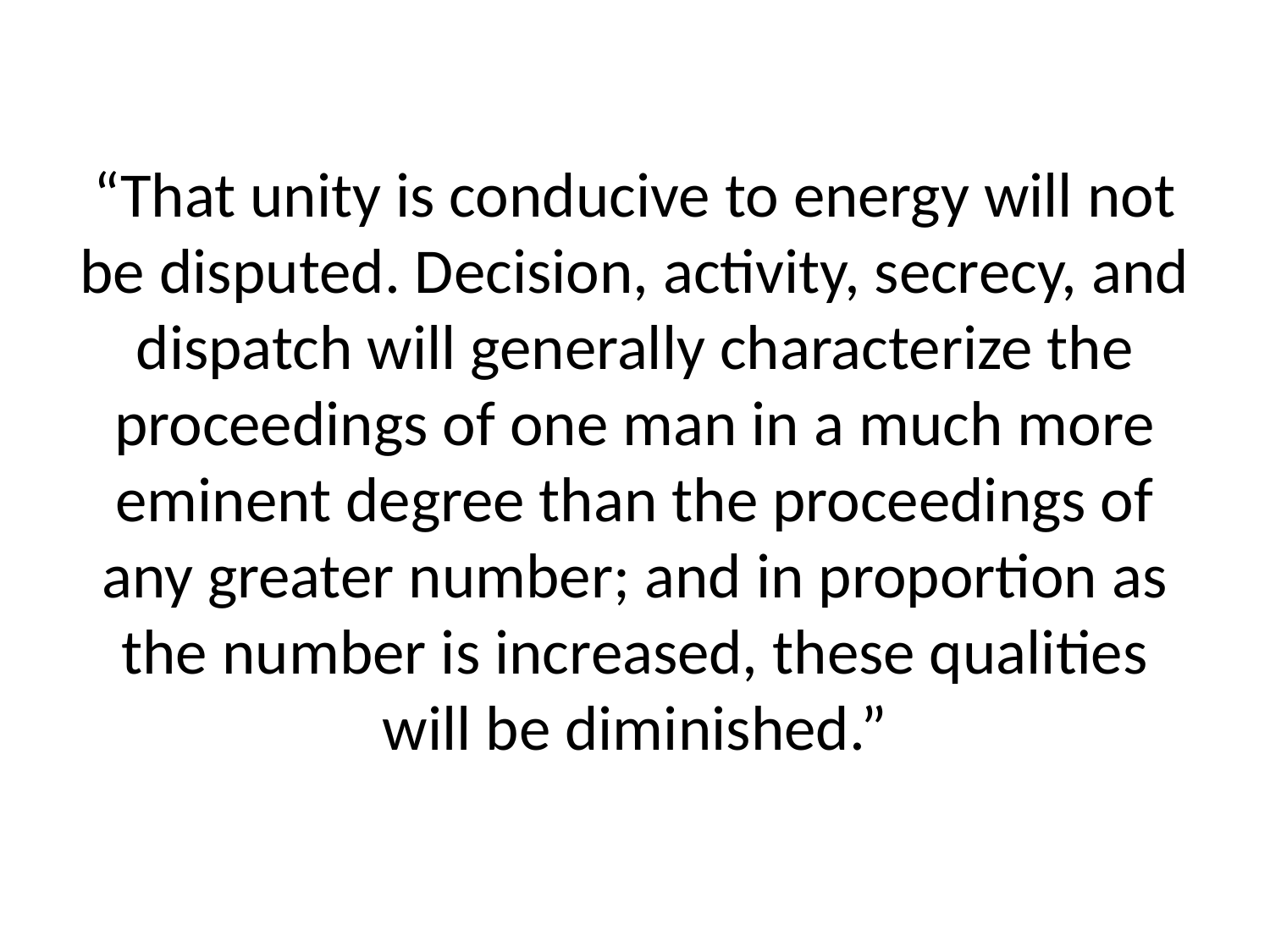

# “That unity is conducive to energy will not be disputed. Decision, activity, secrecy, and dispatch will generally characterize the proceedings of one man in a much more eminent degree than the proceedings of any greater number; and in proportion as the number is increased, these qualities will be diminished.”